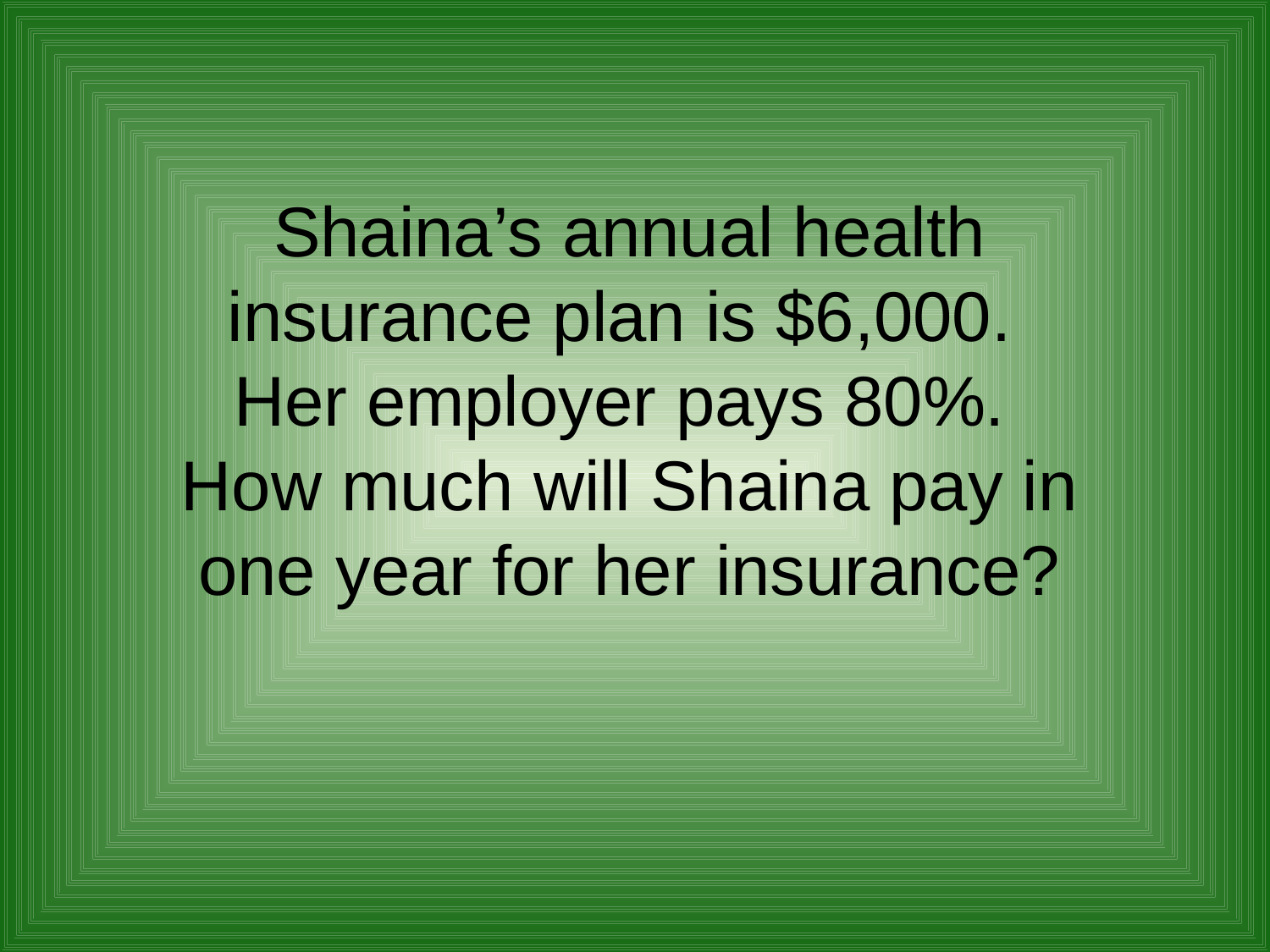

Shaina’s annual health insurance plan is $6,000.  Her employer pays 80%.  How much will Shaina pay in one year for her insurance?